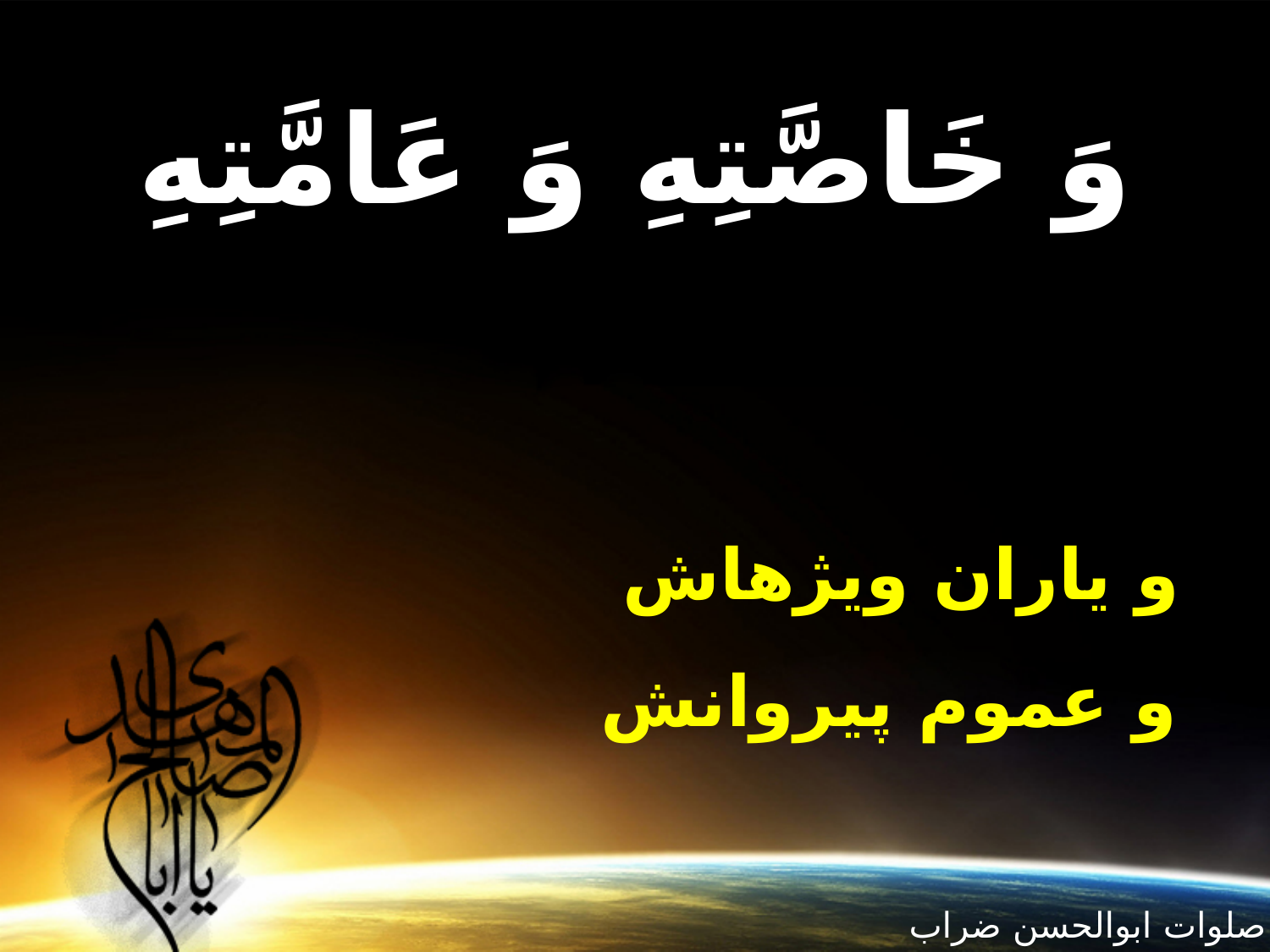

وَ خَاصَّتِهِ وَ عَامَّتِهِ
و ياران ويژه‏اش
و عموم پيروانش